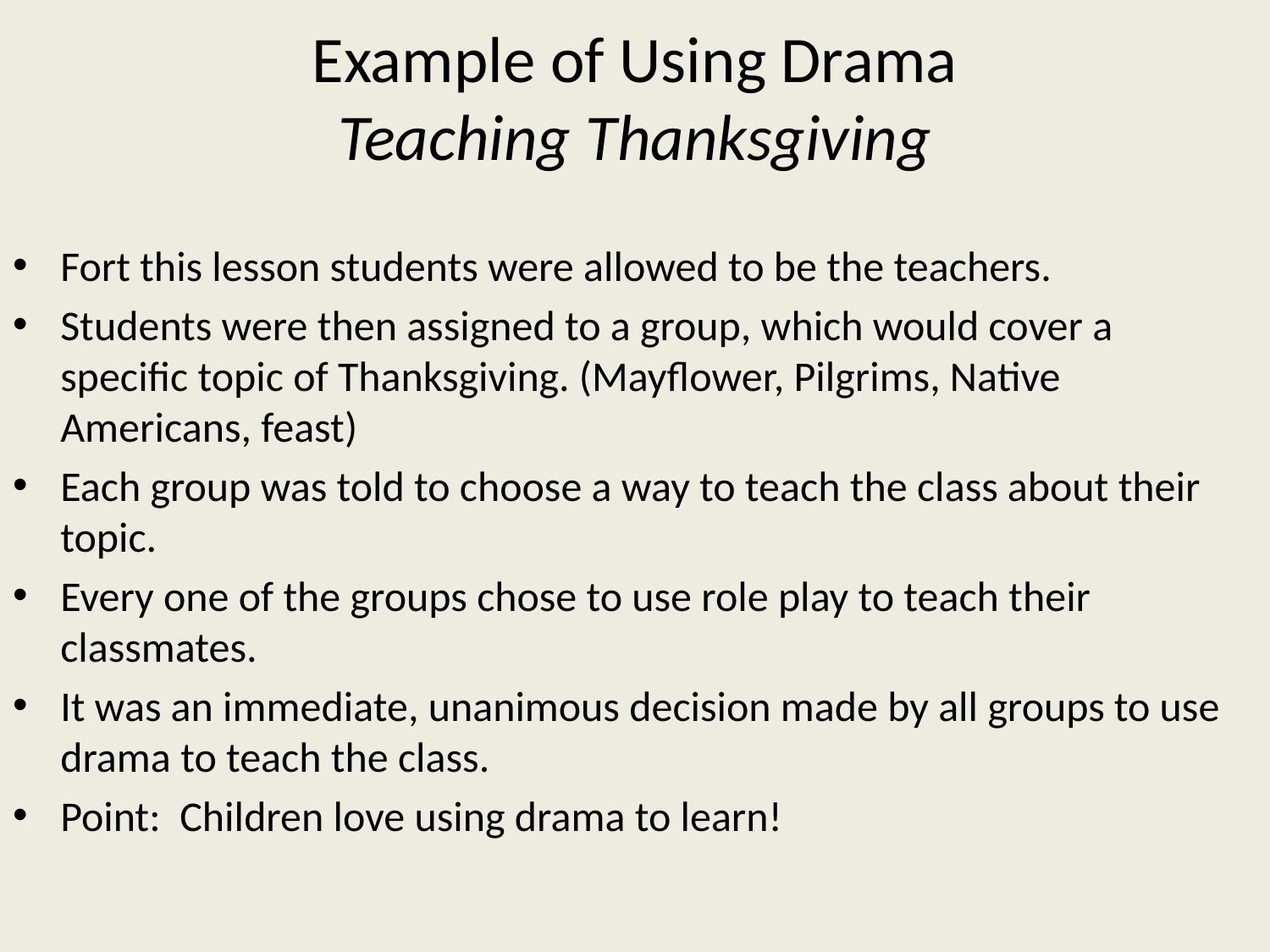

# Example of Using Drama Teaching Thanksgiving
Fort this lesson students were allowed to be the teachers.
Students were then assigned to a group, which would cover a specific topic of Thanksgiving. (Mayflower, Pilgrims, Native Americans, feast)
Each group was told to choose a way to teach the class about their topic.
Every one of the groups chose to use role play to teach their classmates.
It was an immediate, unanimous decision made by all groups to use drama to teach the class.
Point:  Children love using drama to learn!